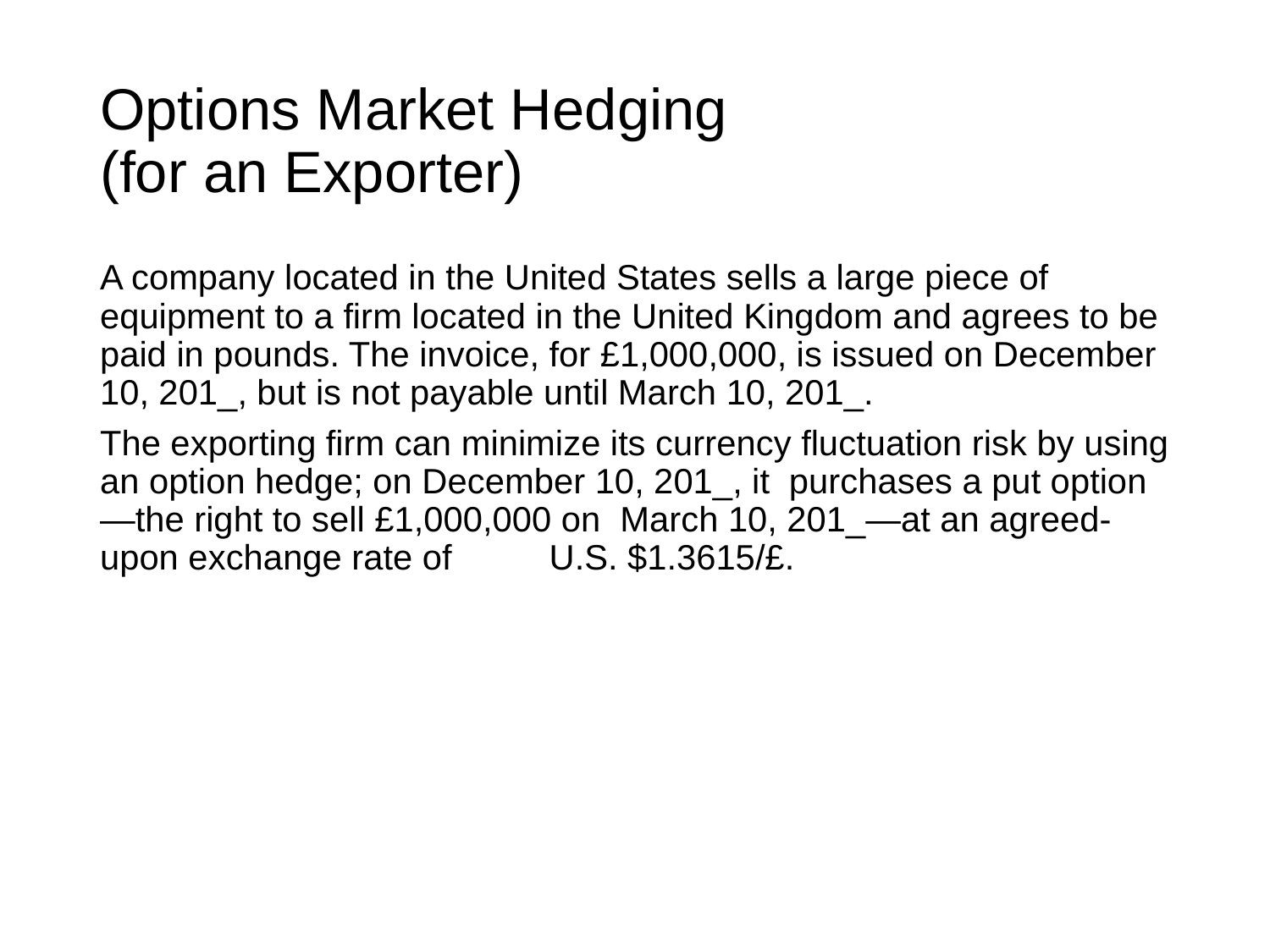

# Options Market Hedging (for an Exporter)
A company located in the United States sells a large piece of equipment to a firm located in the United Kingdom and agrees to be paid in pounds. The invoice, for £1,000,000, is issued on December 10, 201_, but is not payable until March 10, 201_.
The exporting firm can minimize its currency fluctuation risk by using an option hedge; on December 10, 201_, it  purchases a put option—the right to sell £1,000,000 on  March 10, 201_—at an agreed-upon exchange rate of          U.S. $1.3615/£.